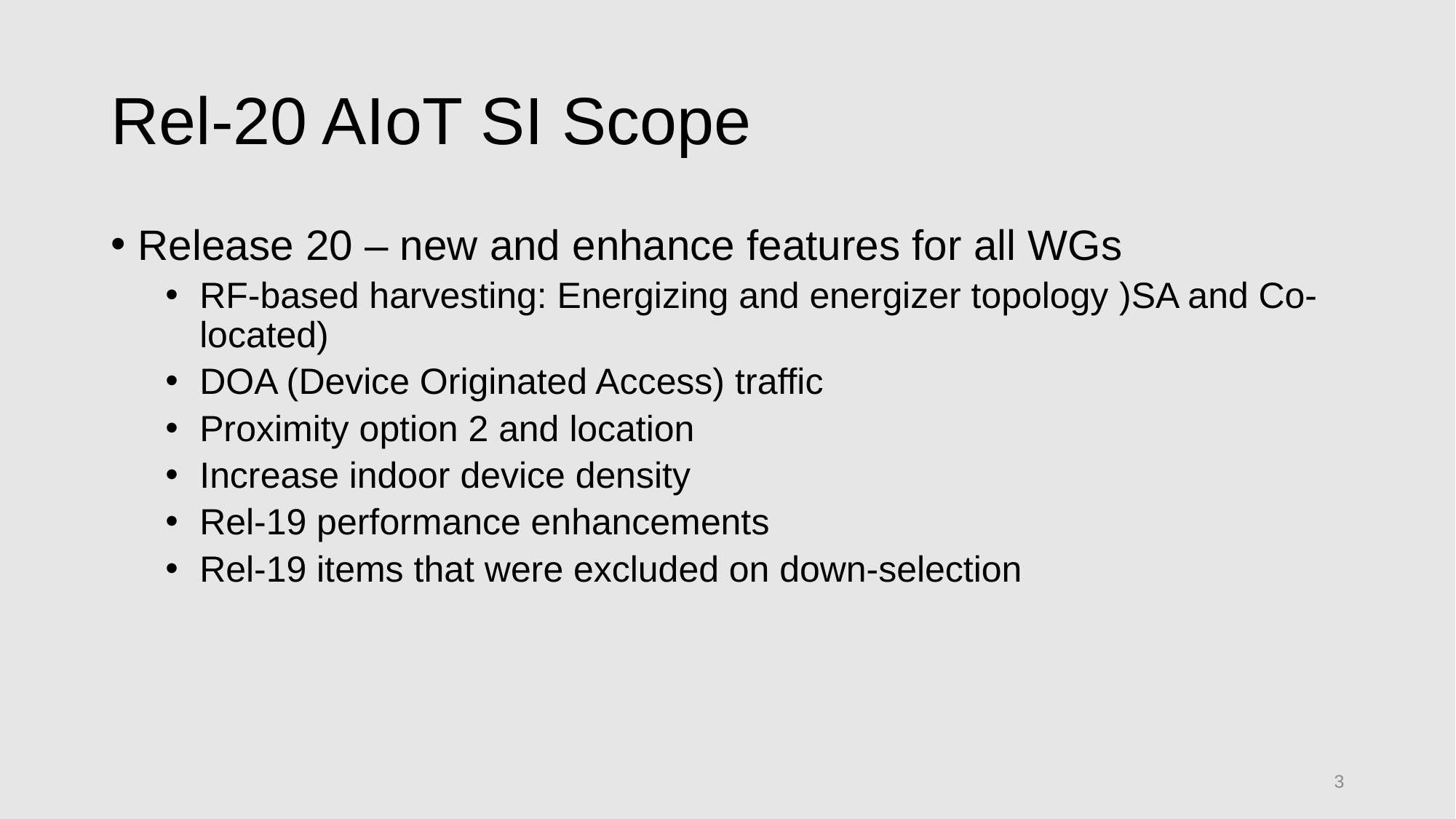

# Rel-20 AIoT SI Scope
Release 20 – new and enhance features for all WGs
RF-based harvesting: Energizing and energizer topology )SA and Co-located)
DOA (Device Originated Access) traffic
Proximity option 2 and location
Increase indoor device density
Rel-19 performance enhancements
Rel-19 items that were excluded on down-selection

3